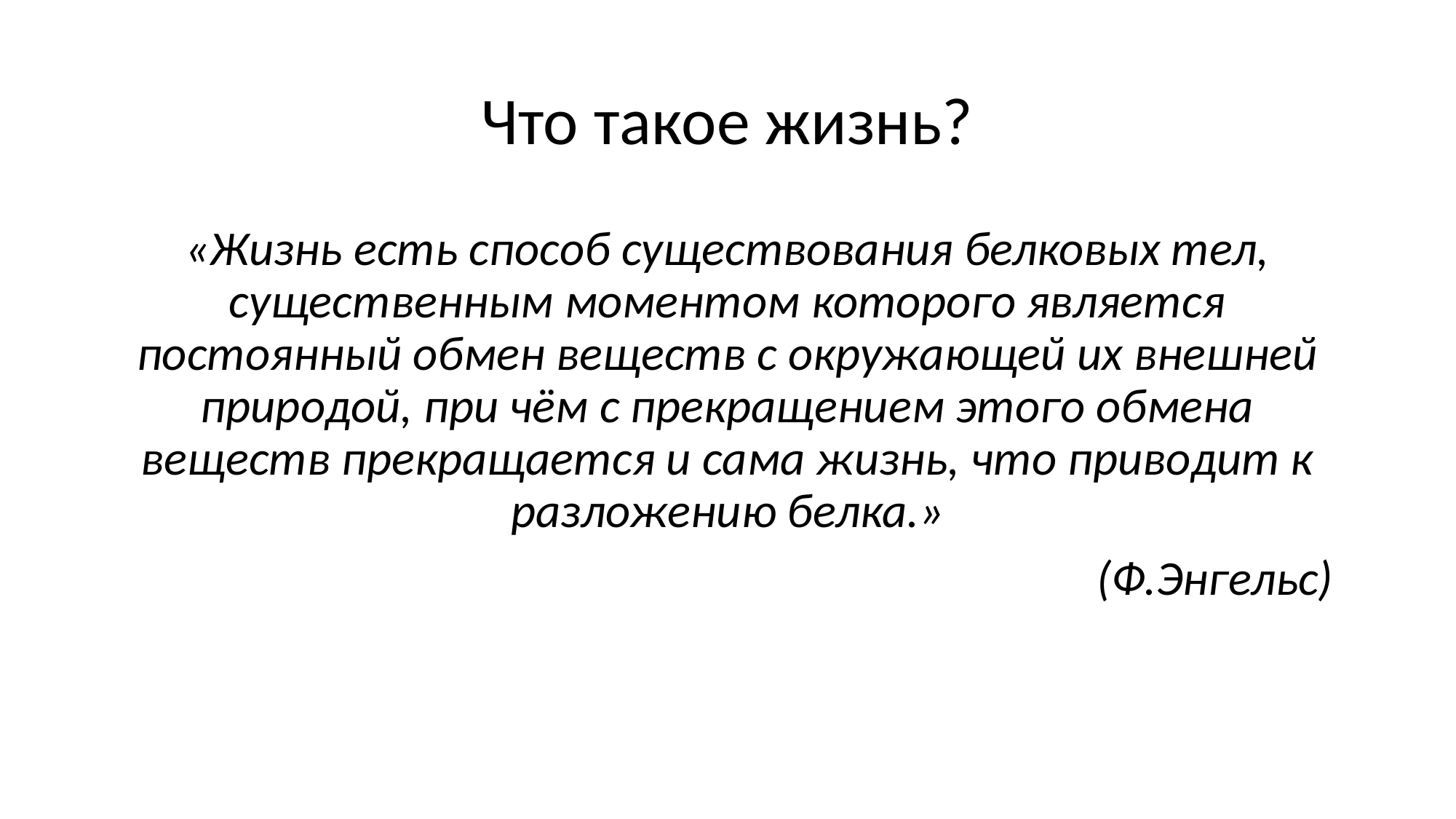

# Что такое жизнь?
«Жизнь есть способ существования белковых тел, существенным моментом которого является постоянный обмен веществ с окружающей их внешней природой, при чём с прекращением этого обмена веществ прекращается и сама жизнь, что приводит к разложению белка.»
(Ф.Энгельс)